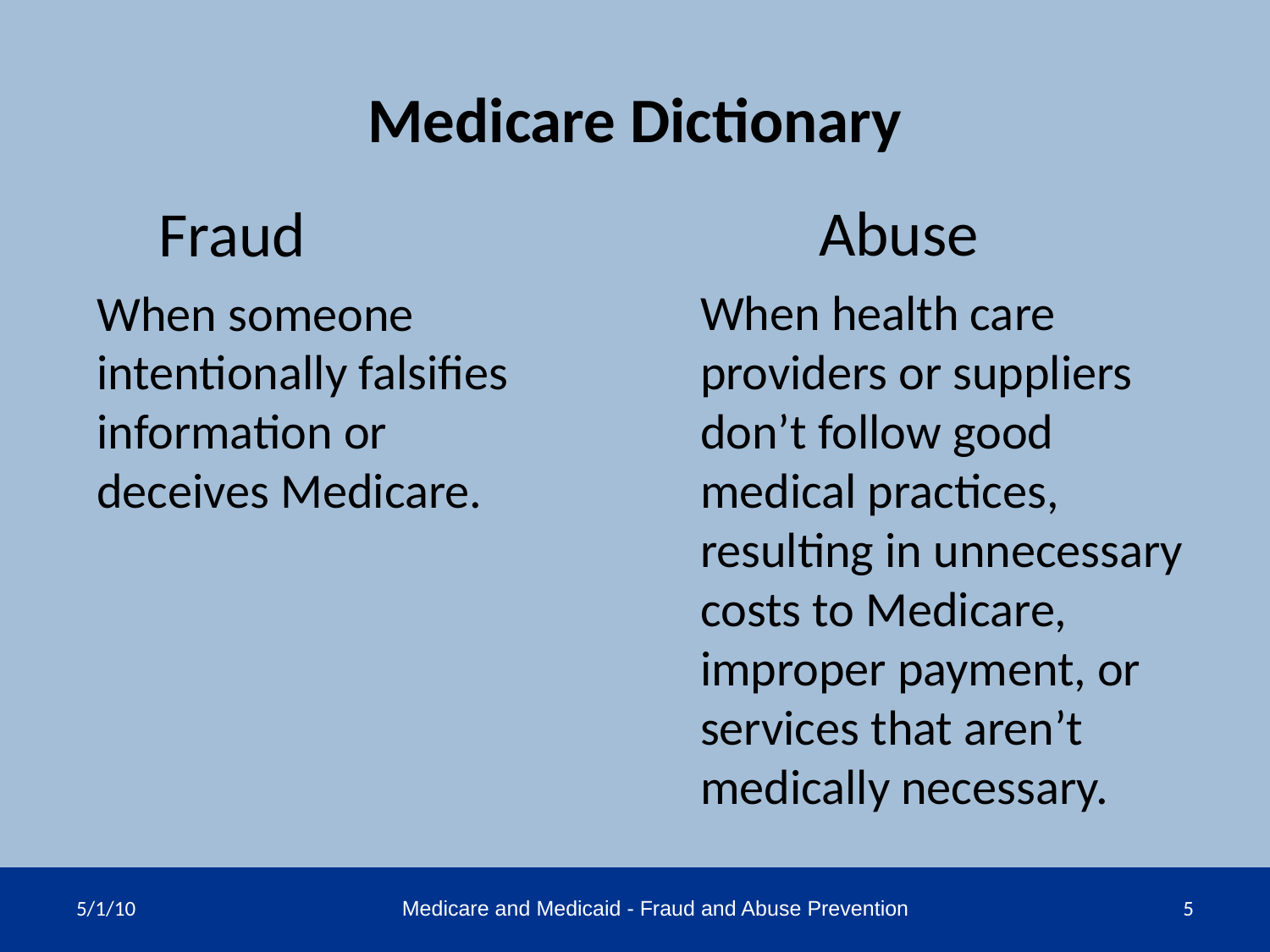

# Medicare Dictionary
Abuse
Fraud
When health care providers or suppliers don’t follow good medical practices, resulting in unnecessary costs to Medicare, improper payment, or services that aren’t medically necessary.
When someone intentionally falsifies information or deceives Medicare.
5/1/10
Medicare and Medicaid - Fraud and Abuse Prevention
5